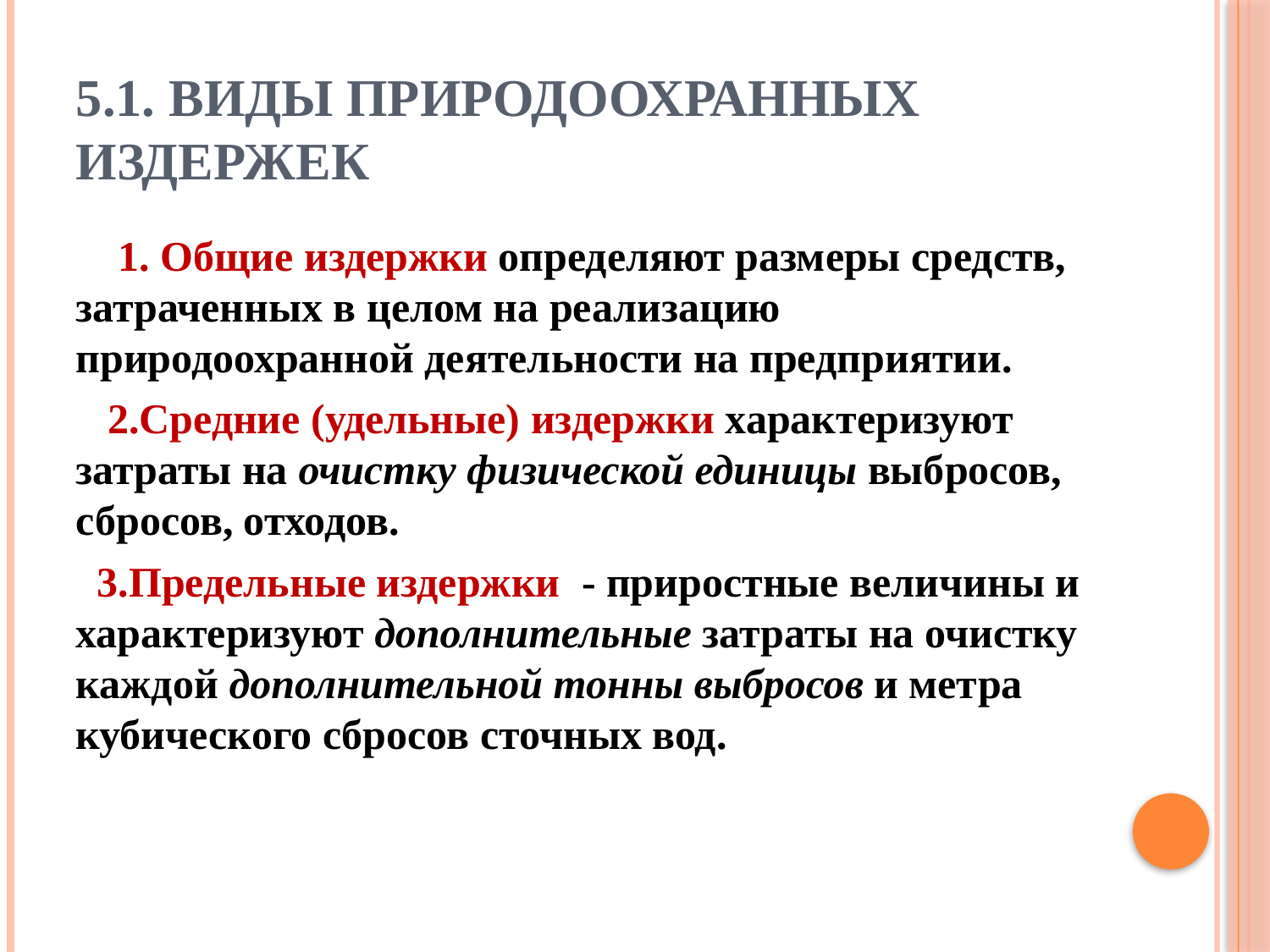

# 5.1. Виды природоохранных издержек
    1. Общие издержки определяют размеры средств, затраченных в целом на реализацию природоохранной деятельности на предприятии.
   2.Средние (удельные) издержки характеризуют затраты на очистку физической единицы выбросов, сбросов, отходов.
  3.Предельные издержки  - приростные величины и характеризуют дополнительные затраты на очистку каждой дополнительной тонны выбросов и метра кубического сбросов сточных вод.